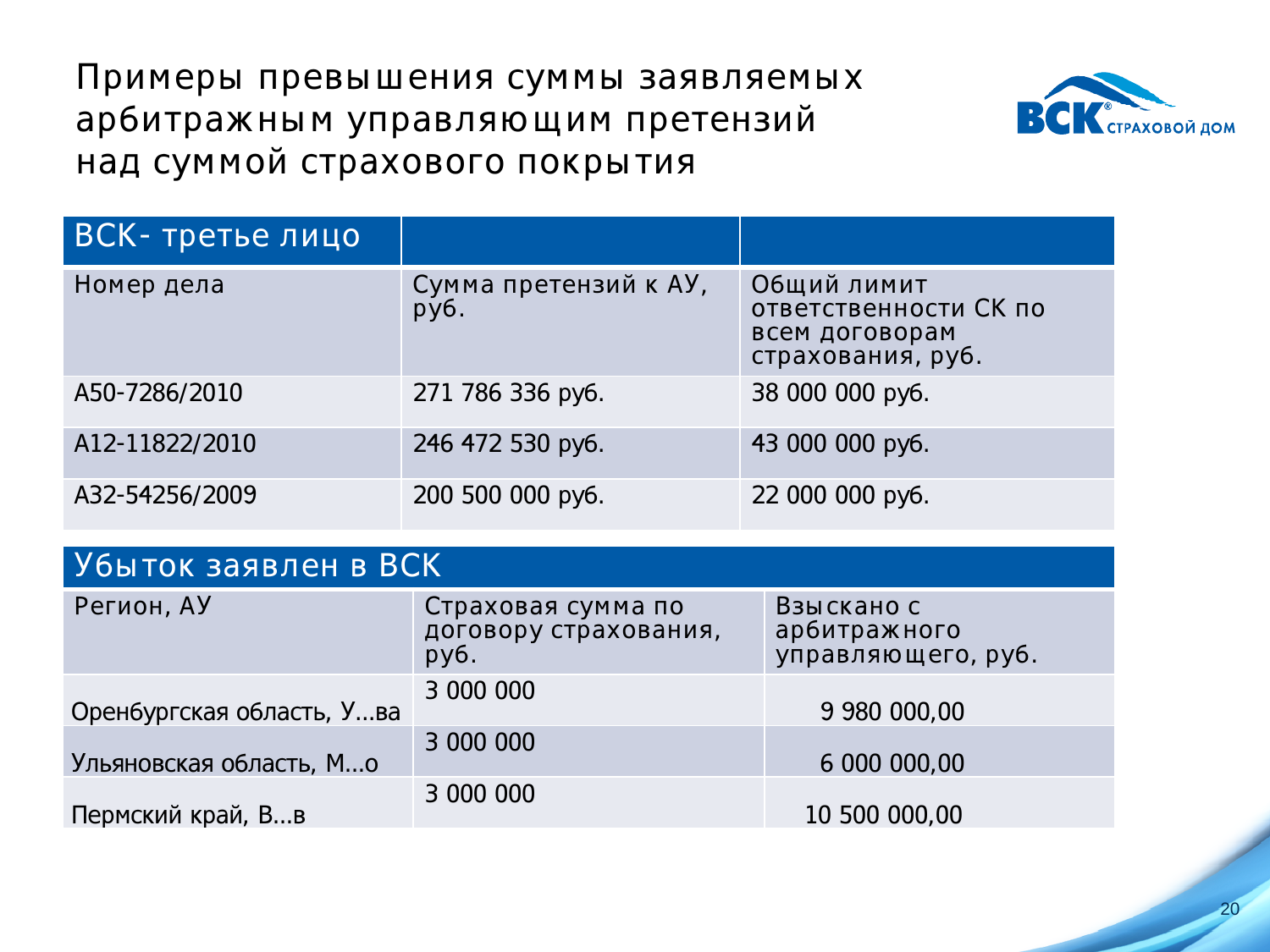

# Примеры превышения суммы заявляемых арбитражным управляющим претензий над суммой страхового покрытия
| ВСК- третье лицо |  |  |
| --- | --- | --- |
| Номер дела | Сумма претензий к АУ, руб. | Общий лимит ответственности СК по всем договорам страхования, руб. |
| А50-7286/2010 | 271 786 336 руб. | 38 000 000 руб. |
| А12-11822/2010 | 246 472 530 руб. | 43 000 000 руб. |
| А32-54256/2009 | 200 500 000 руб. | 22 000 000 руб. |
| Убыток заявлен в ВСК |  |  |
| --- | --- | --- |
| Регион, АУ | Страховая сумма по договору страхования, руб. | Взыскано с арбитражного управляющего, руб. |
| Оренбургская область, У…ва | 3 000 000 | 9 980 000,00 |
| Ульяновская область, М…о | 3 000 000 | 6 000 000,00 |
| Пермский край, В…в | 3 000 000 | 10 500 000,00 |
20